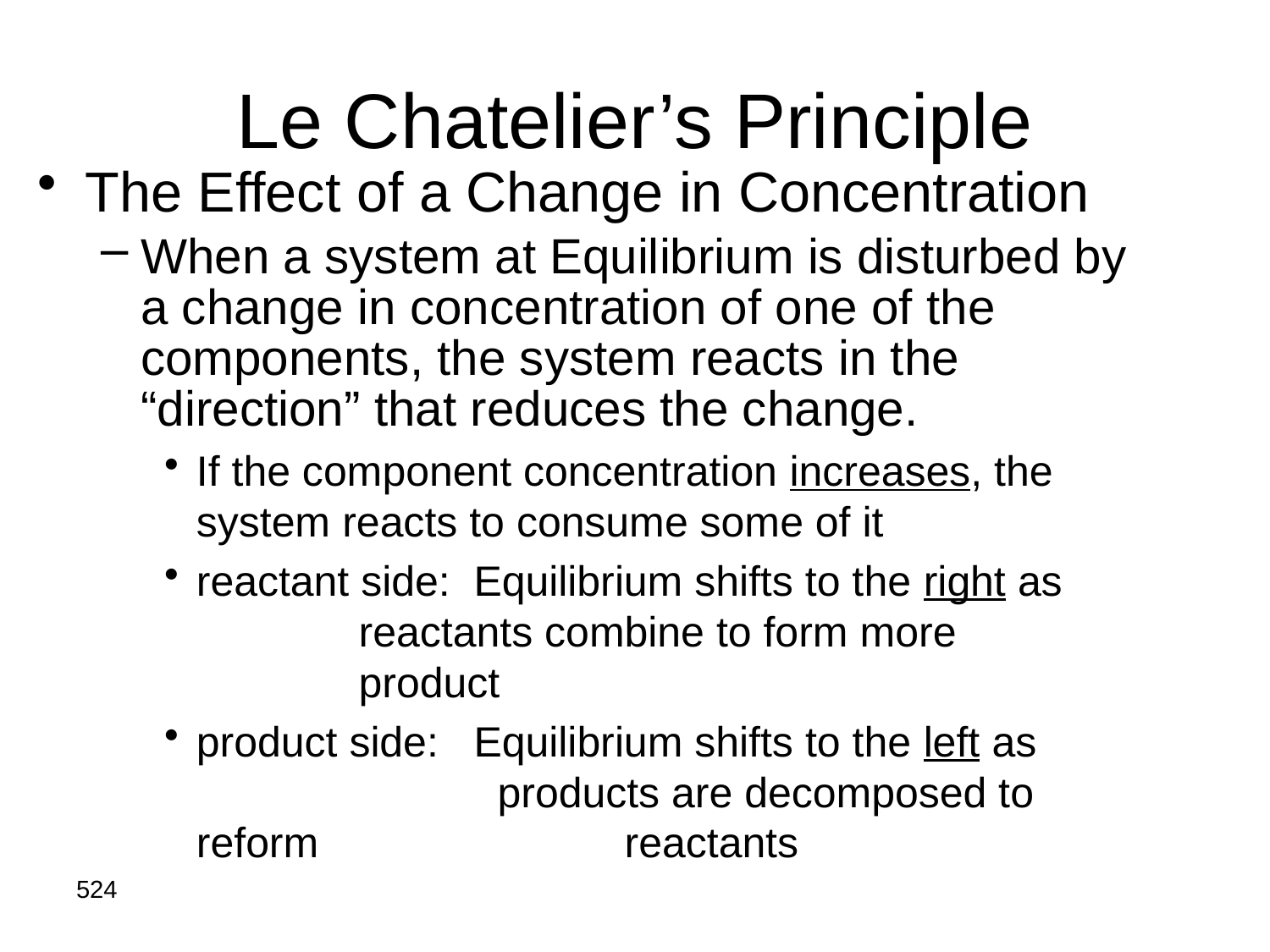

# Le Chatelier’s Principle
The Effect of a Change in Concentration
When a system at Equilibrium is disturbed by a change in concentration of one of the components, the system reacts in the “direction” that reduces the change.
If the component concentration increases, the system reacts to consume some of it
reactant side:  Equilibrium shifts to the right as 		   reactants combine to form more 		   product
product side:   Equilibrium shifts to the left as 			    products are decomposed to reform 		    reactants
524